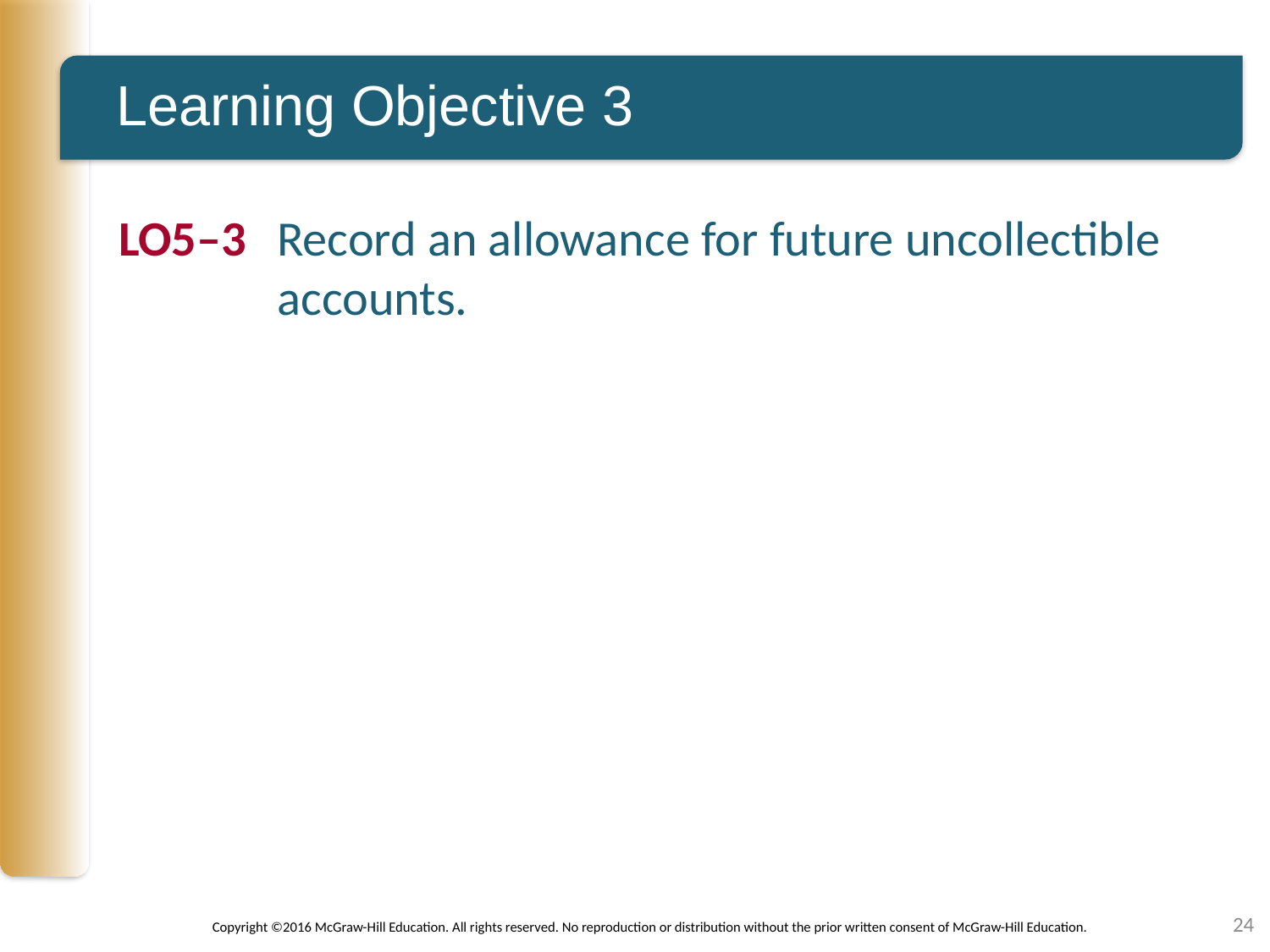

# Learning Objective 3
LO5–3	Record an allowance for future uncollectible accounts.
24
Copyright ©2016 McGraw-Hill Education. All rights reserved. No reproduction or distribution without the prior written consent of McGraw-Hill Education.